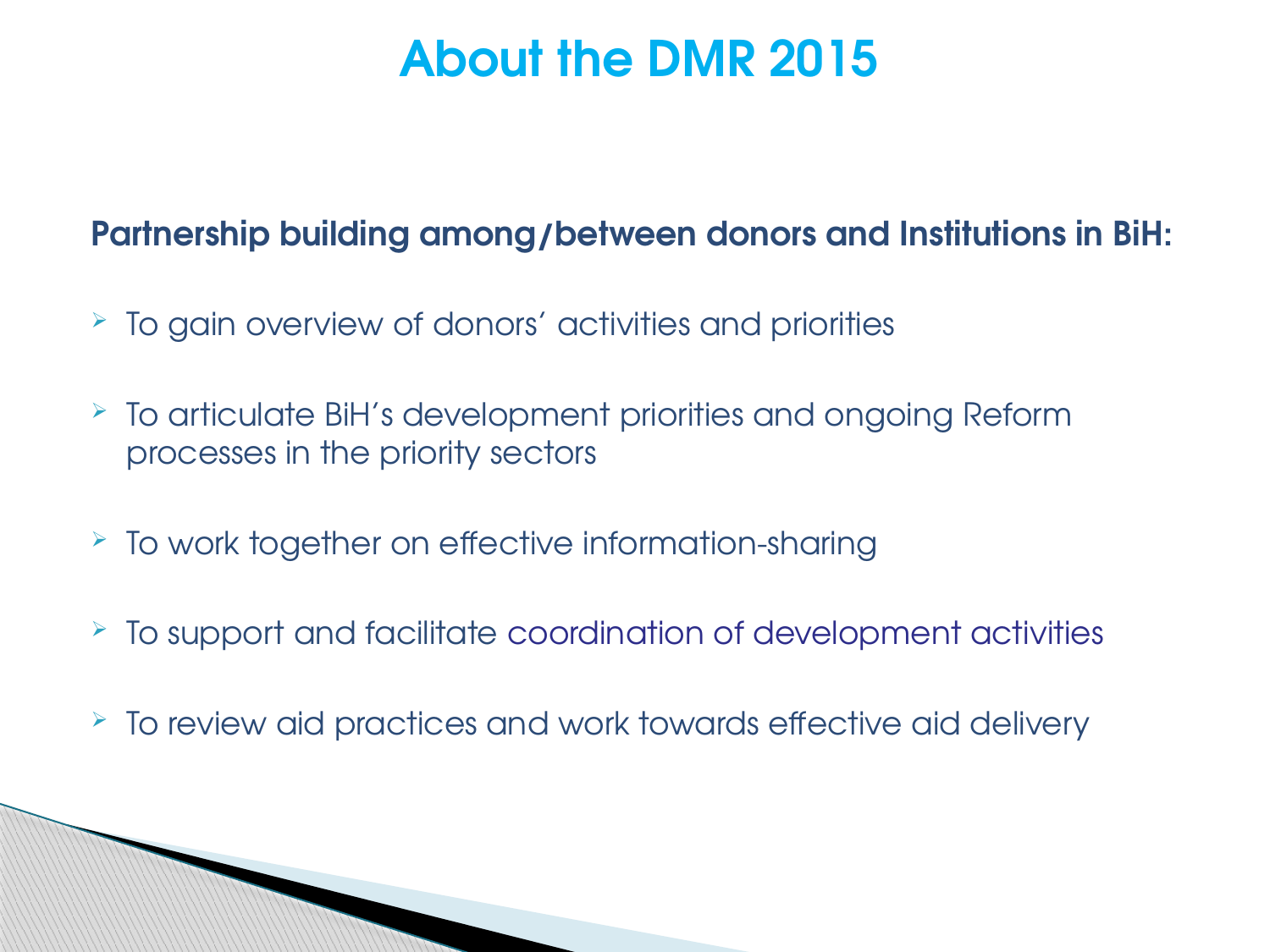

About the DMR 2015
Partnership building among/between donors and Institutions in BiH:

To gain overview of donors’ activities and priorities

To articulate BiH’s development priorities and ongoing Reform processes in the priority sectors

To work together on effective information-sharing

To support and facilitate coordination of development activities

To review aid practices and work towards effective aid delivery